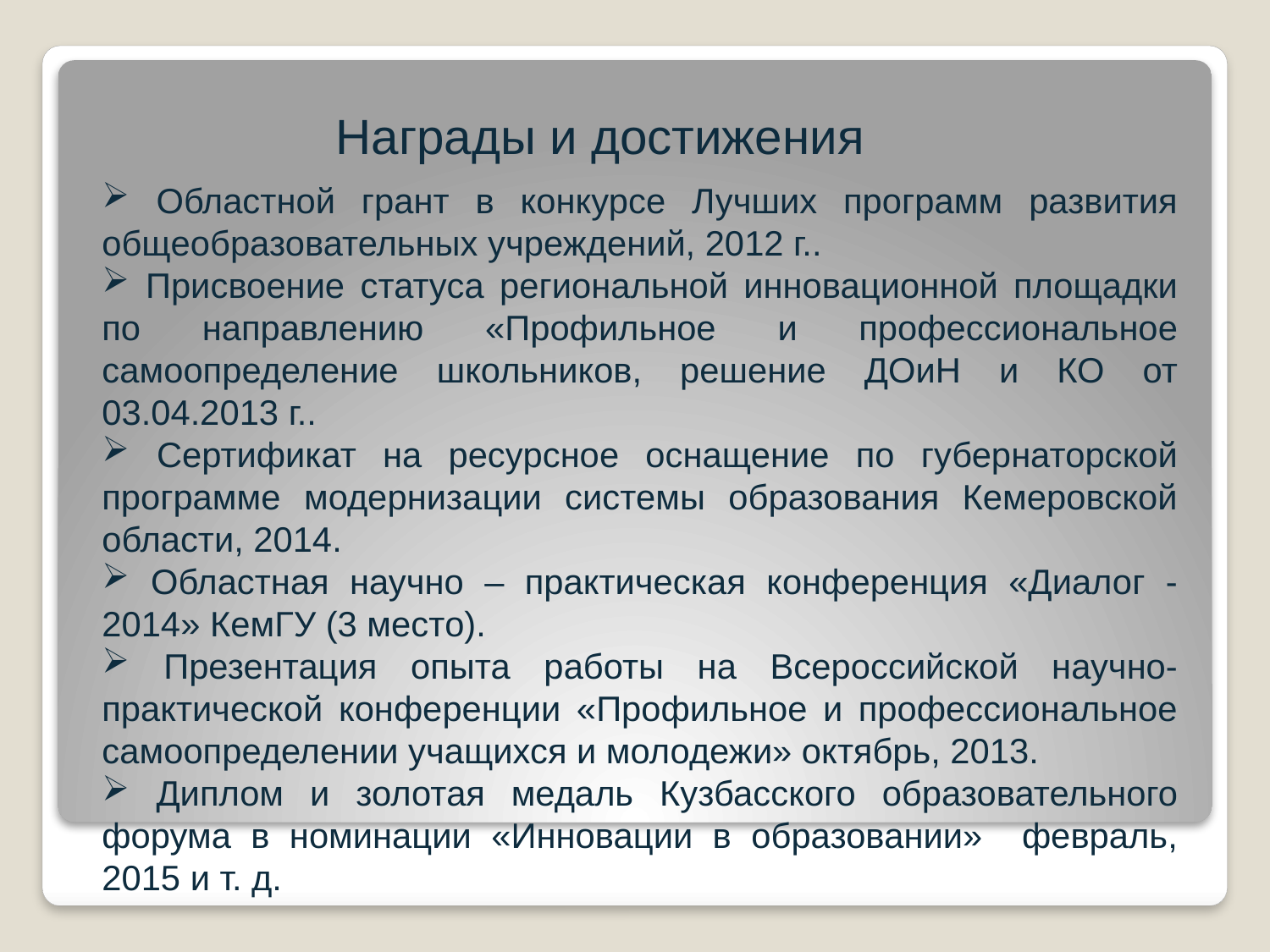

Награды и достижения
 Областной грант в конкурсе Лучших программ развития общеобразовательных учреждений, 2012 г..
 Присвоение статуса региональной инновационной площадки по направлению «Профильное и профессиональное самоопределение школьников, решение ДОиН и КО от 03.04.2013 г..
 Сертификат на ресурсное оснащение по губернаторской программе модернизации системы образования Кемеровской области, 2014.
 Областная научно – практическая конференция «Диалог - 2014» КемГУ (3 место).
 Презентация опыта работы на Всероссийской научно-практической конференции «Профильное и профессиональное самоопределении учащихся и молодежи» октябрь, 2013.
 Диплом и золотая медаль Кузбасского образовательного форума в номинации «Инновации в образовании»  февраль, 2015 и т. д.